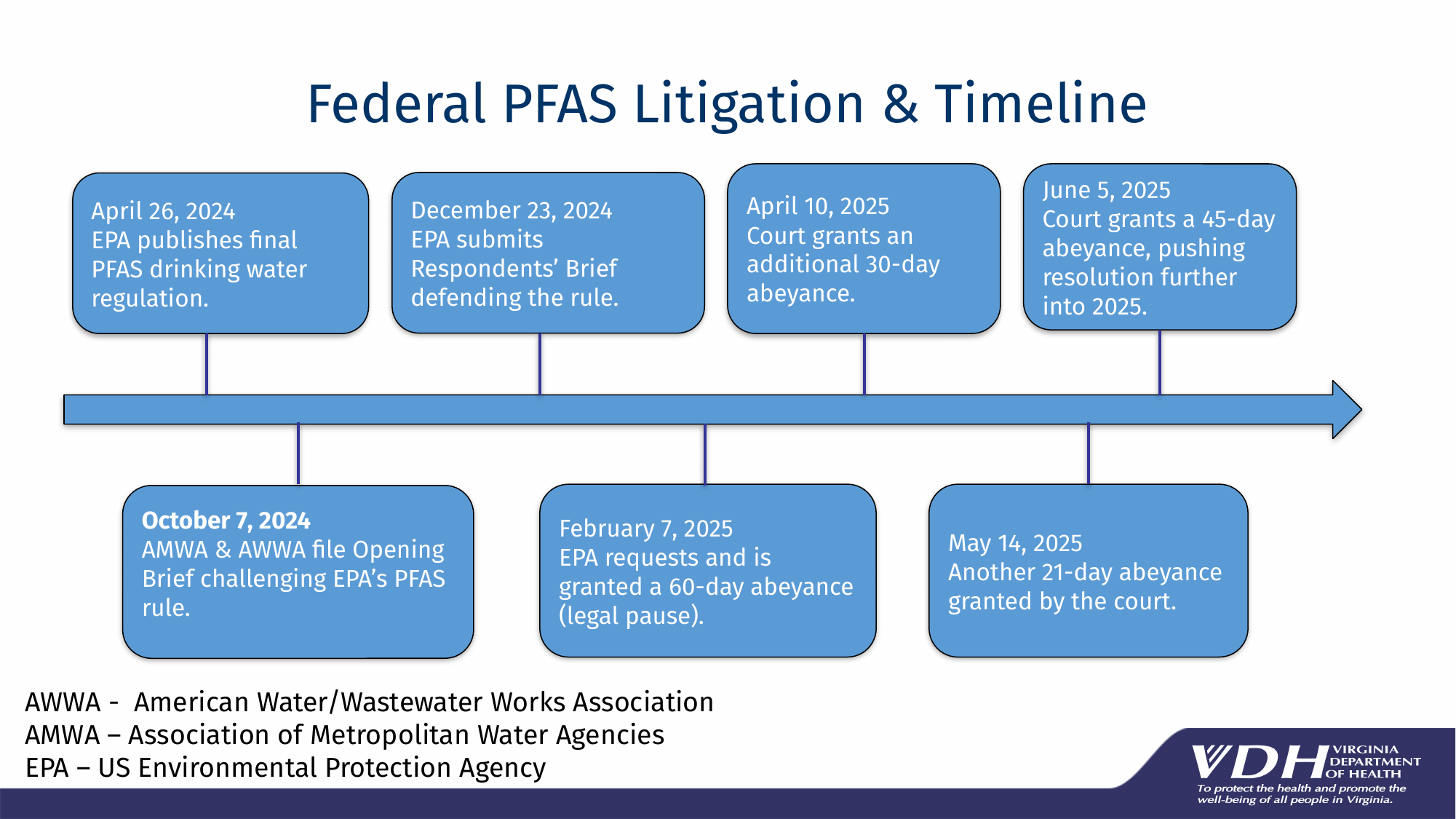

# Federal PFAS Litigation & Timeline
April 10, 2025
Court grants an additional 30-day abeyance.
June 5, 2025
Court grants a 45-day abeyance, pushing resolution further into 2025.
December 23, 2024
EPA submits Respondents’ Brief defending the rule.
April 26, 2024
EPA publishes final PFAS drinking water regulation.

February 7, 2025
EPA requests and is granted a 60-day abeyance (legal pause).
May 14, 2025
Another 21-day abeyance granted by the court.
October 7, 2024
AMWA & AWWA file Opening Brief challenging EPA’s PFAS rule.

AWWA -  American Water/Wastewater Works Association
AMWA – Association of Metropolitan Water Agencies
EPA – US Environmental Protection Agency